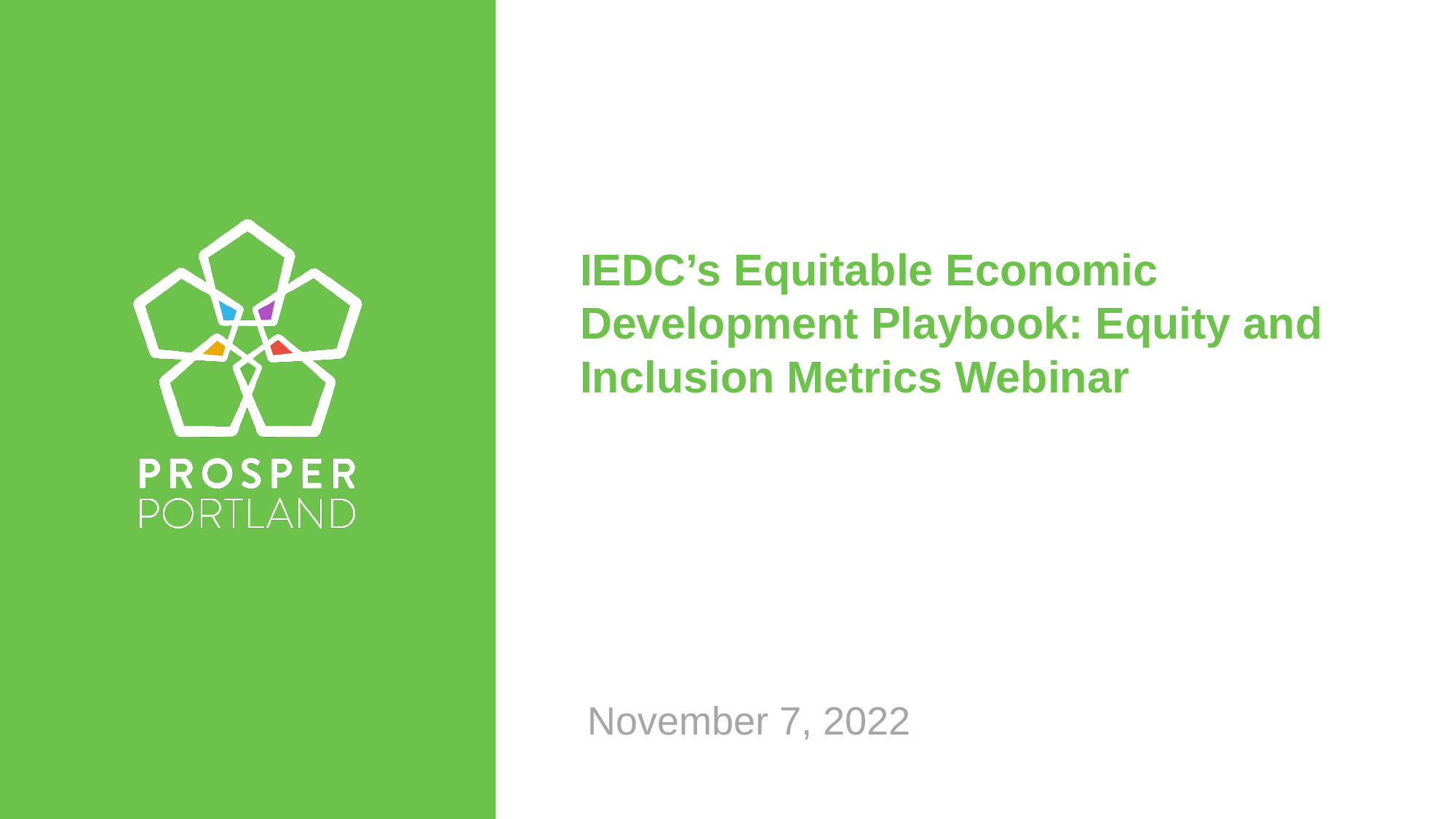

# IEDC’s Equitable Economic Development Playbook: Equity and Inclusion Metrics Webinar
November 7, 2022